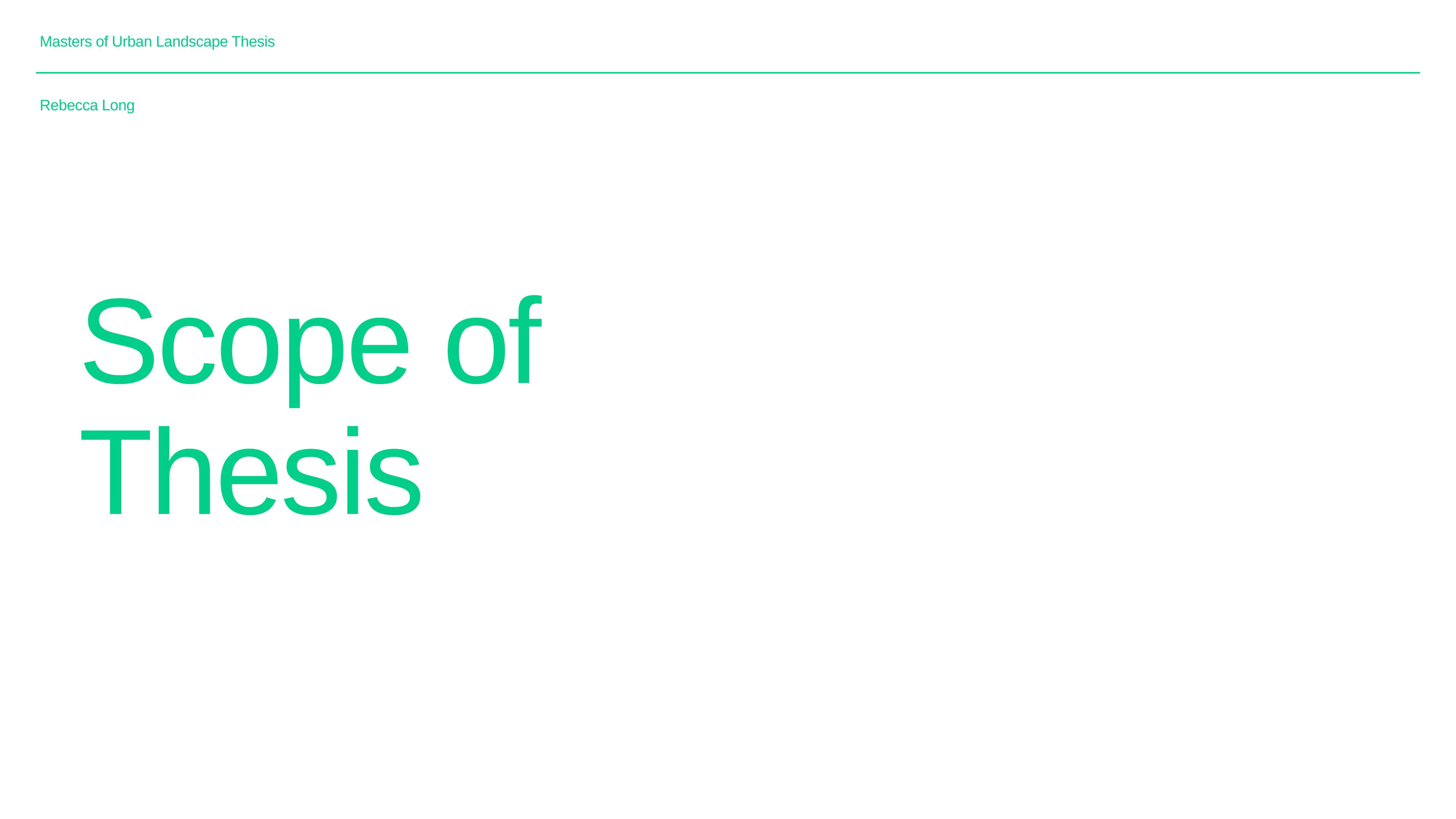

Masters of Urban Landscape Thesis

Rebecca Long
Scope of
Thesis